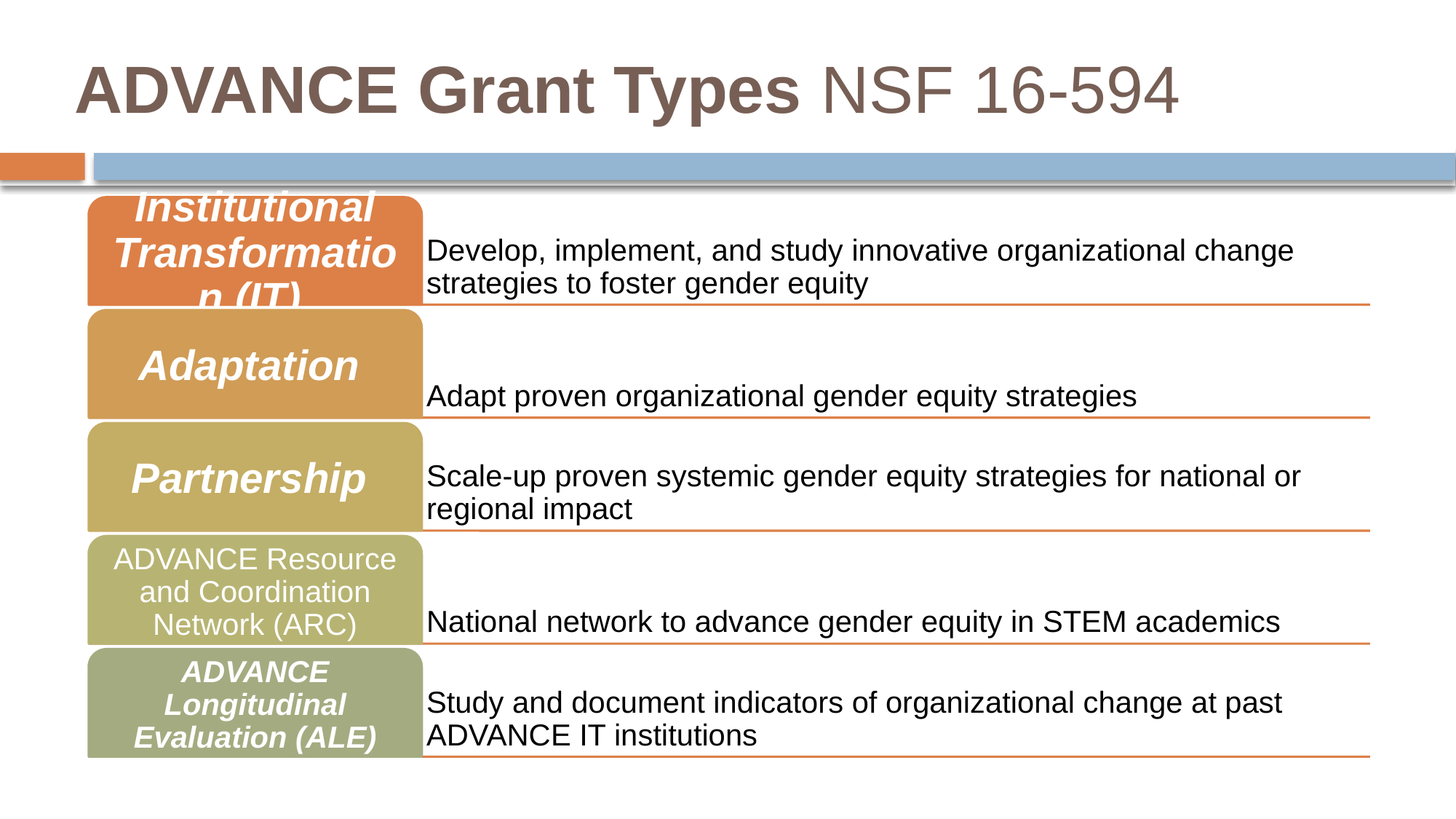

# ADVANCE Grant Types NSF 16-594
Develop, implement, and study innovative organizational change strategies to foster gender equity
Institutional Transformation (IT)
Adapt proven organizational gender equity strategies
Adaptation
Scale-up proven systemic gender equity strategies for national or regional impact
Partnership
National network to advance gender equity in STEM academics
ADVANCE Resource and Coordination Network (ARC)
Study and document indicators of organizational change at past ADVANCE IT institutions
ADVANCE Longitudinal Evaluation (ALE)